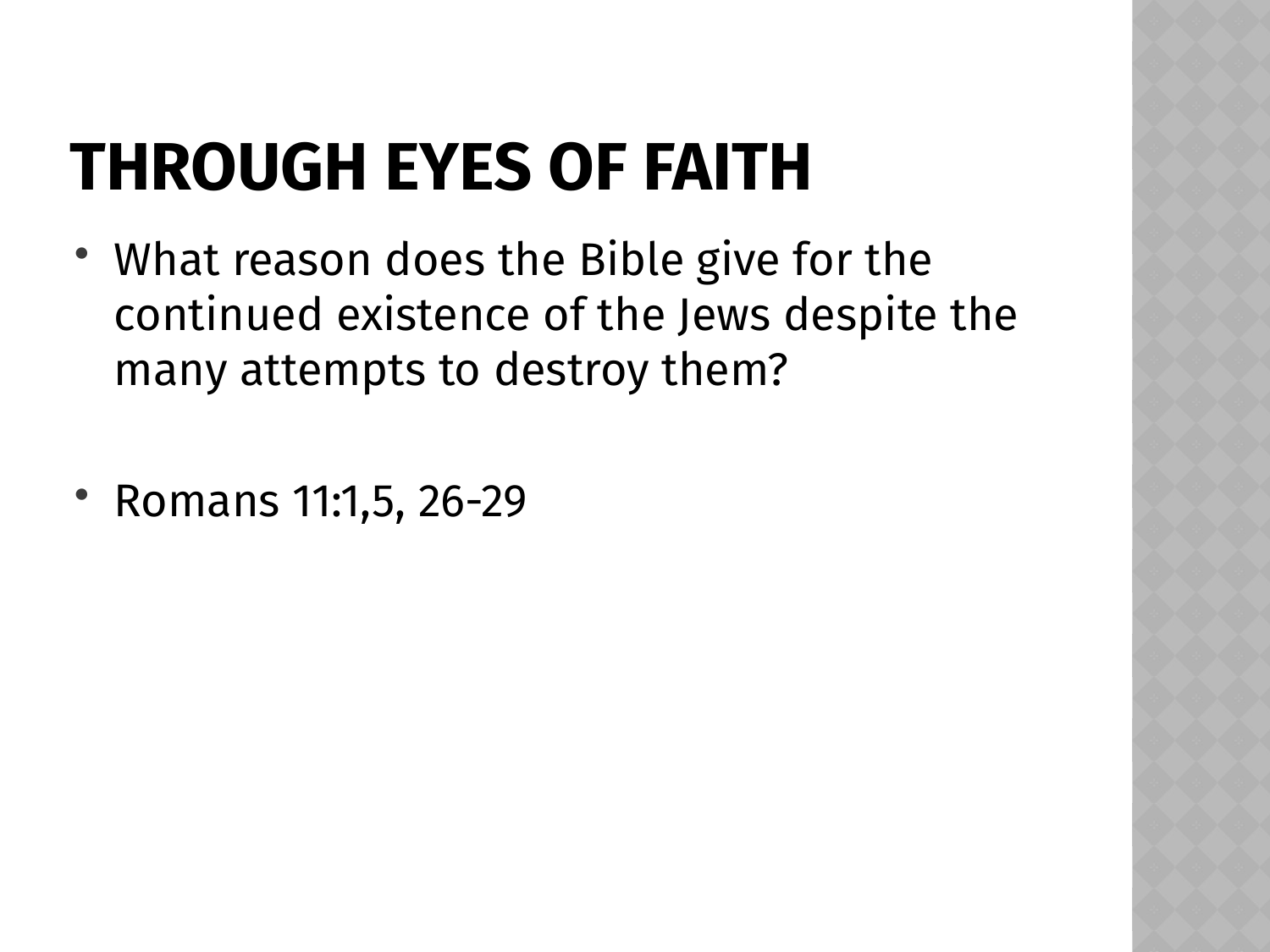

# Through eyes of faith
What reason does the Bible give for the continued existence of the Jews despite the many attempts to destroy them?

Romans 11:1,5, 26-29